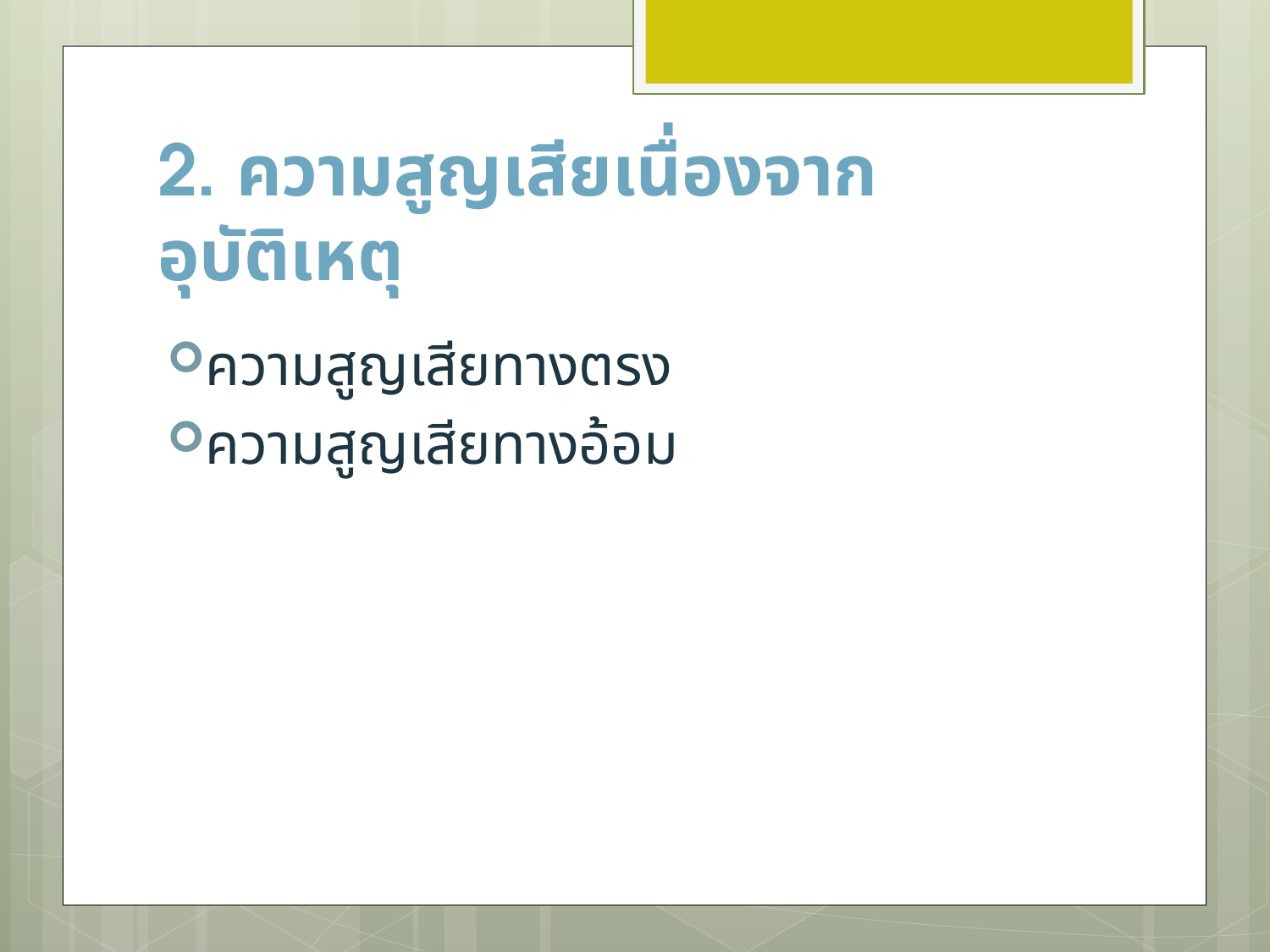

# 2. ความสูญเสียเนื่องจากอุบัติเหตุ
ความสูญเสียทางตรง
ความสูญเสียทางอ้อม